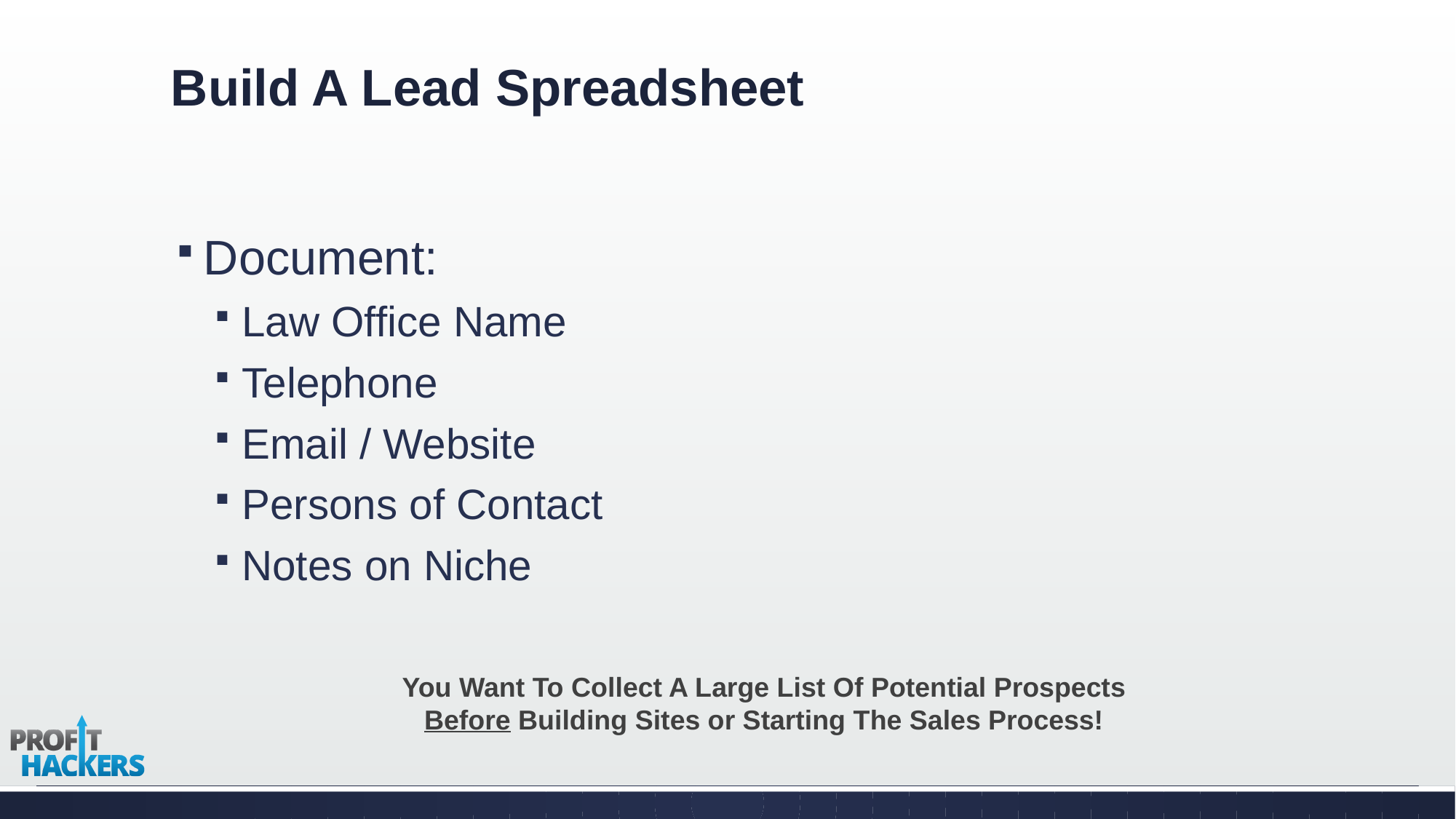

# Build A Lead Spreadsheet
Document:
Law Office Name
Telephone
Email / Website
Persons of Contact
Notes on Niche
You Want To Collect A Large List Of Potential Prospects Before Building Sites or Starting The Sales Process!